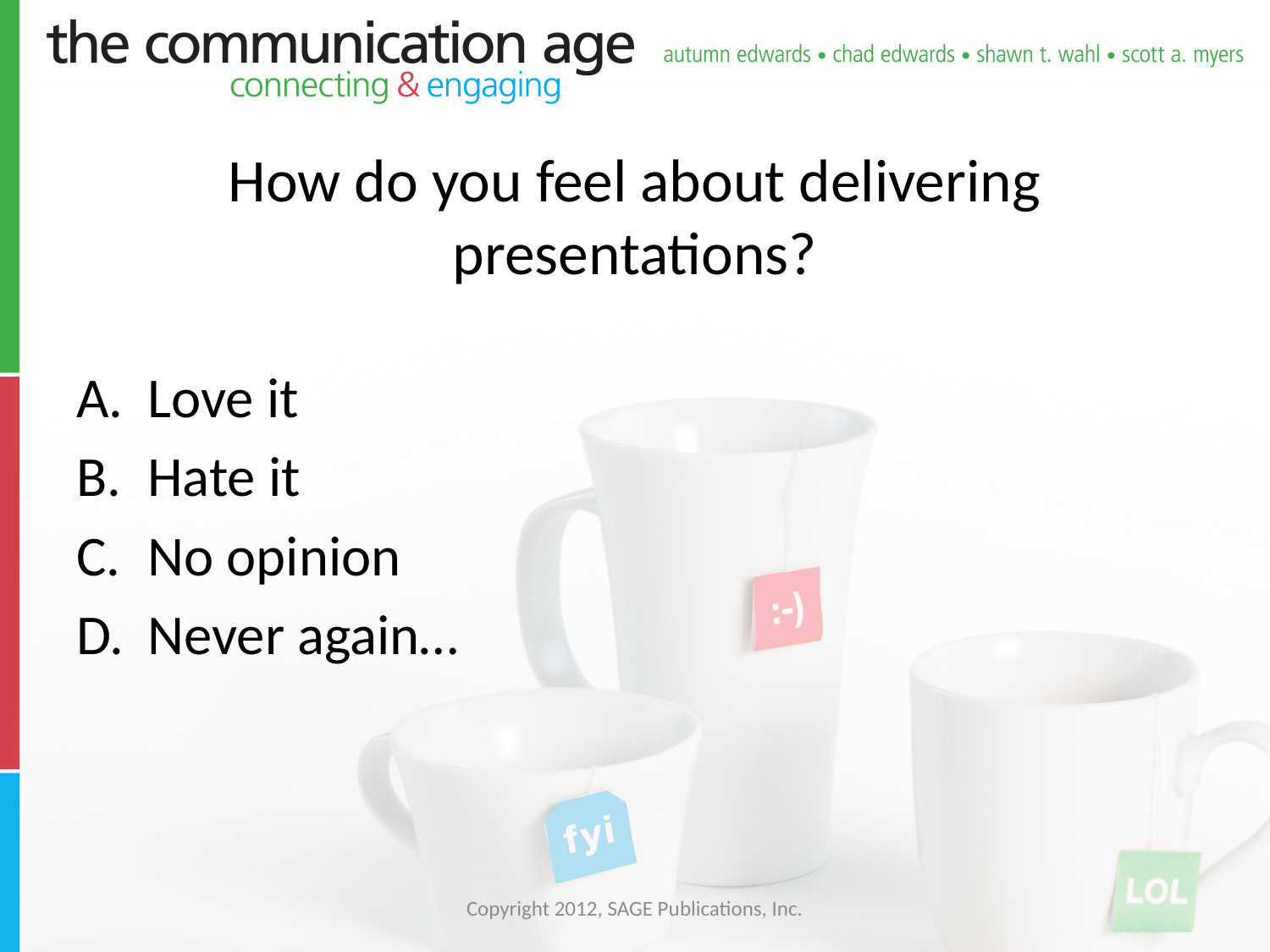

# How do you feel about delivering presentations?
Love it
Hate it
No opinion
Never again…

Copyright 2012, SAGE Publications, Inc.